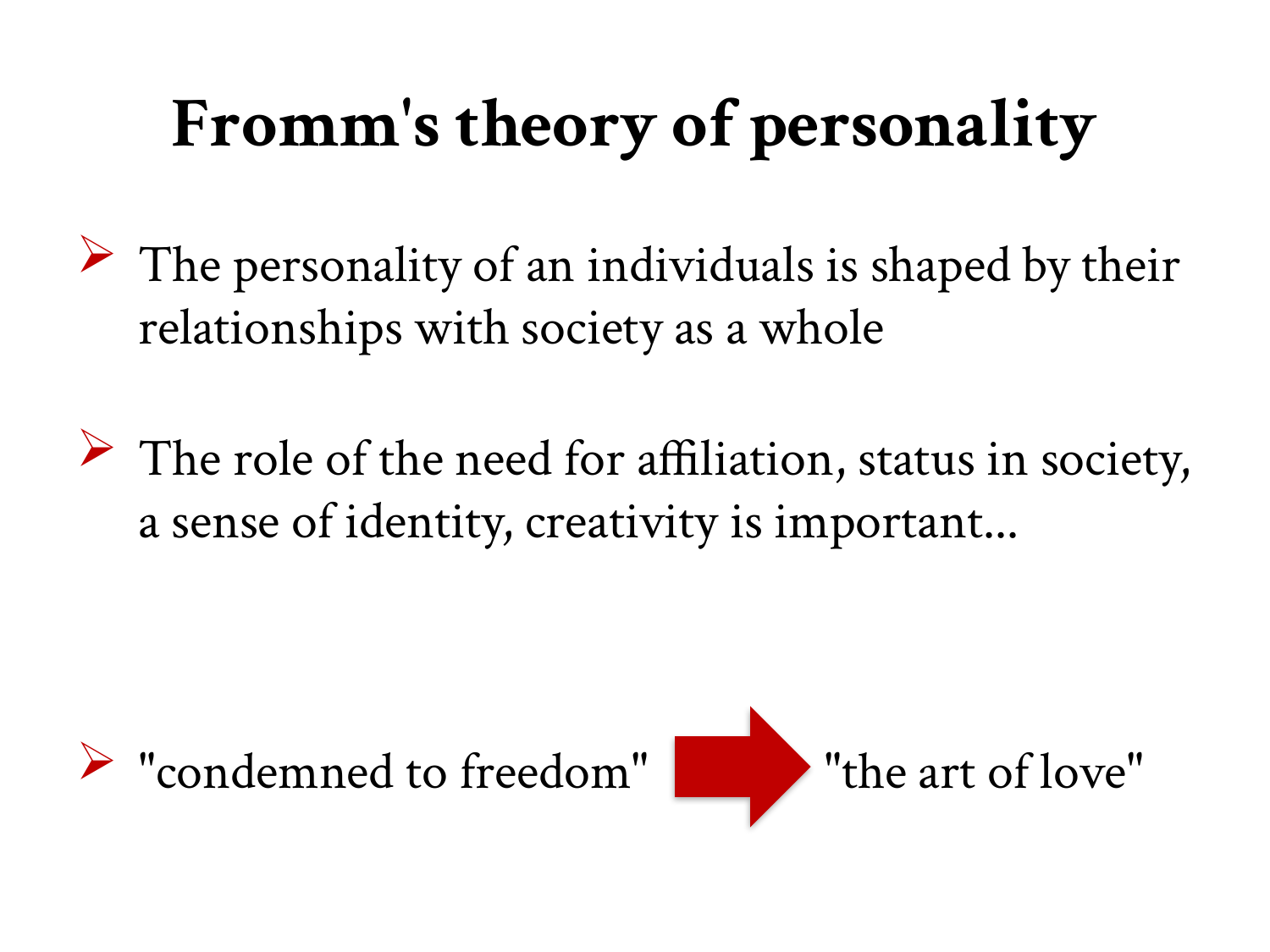

# Fromm's theory of personality
The personality of an individuals is shaped by their relationships with society as a whole
The role of the need for affiliation, status in society, a sense of identity, creativity is important...

"condemned to freedom"               "the art of love"